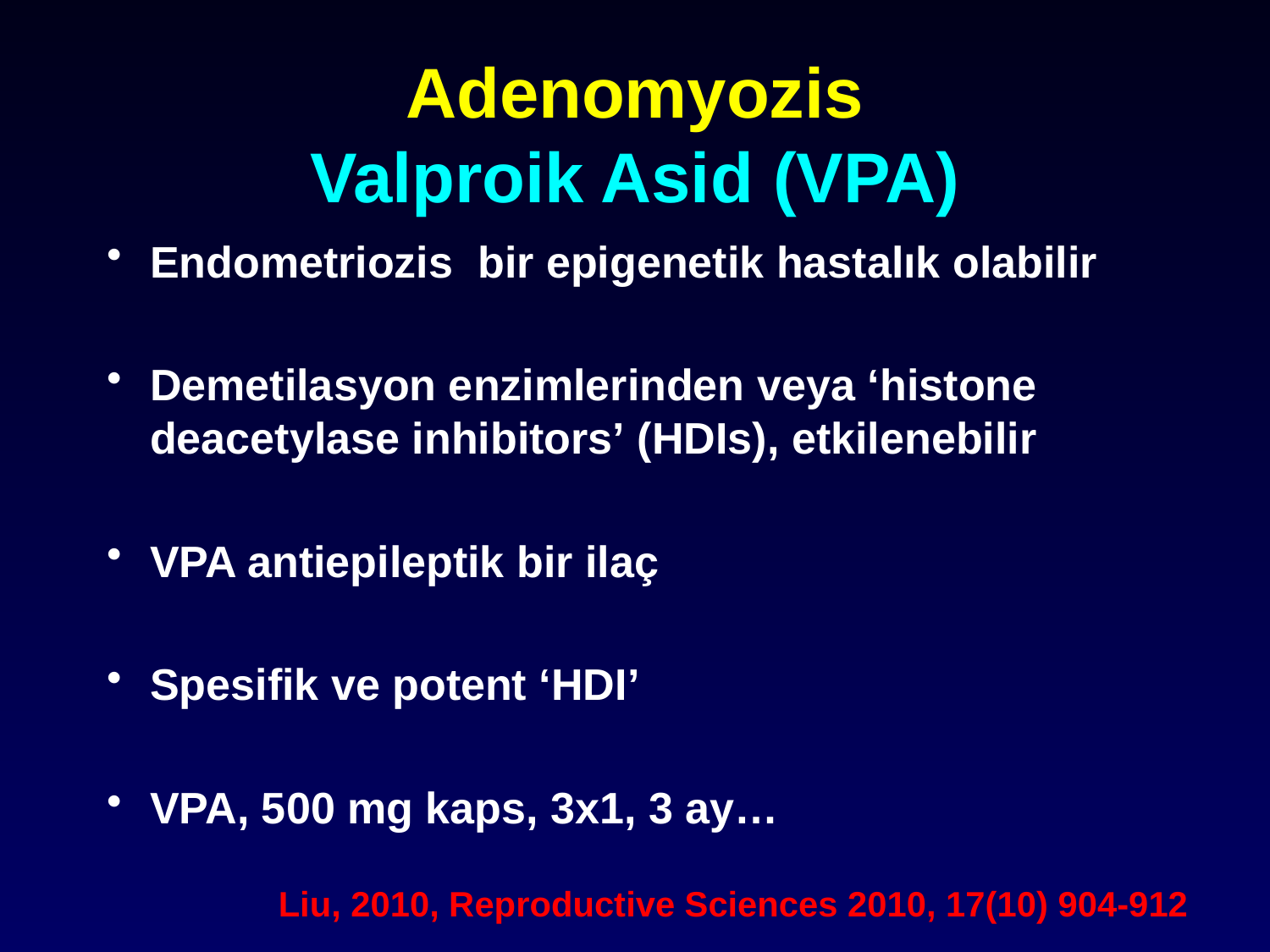

# Adenomyozis Valproik Asid (VPA)
Endometriozis  bir epigenetik hastalık olabilir

Demetilasyon enzimlerinden veya ‘histone deacetylase inhibitors’ (HDIs), etkilenebilir

VPA antiepileptik bir ilaç

Spesifik ve potent ‘HDI’

VPA, 500 mg kaps, 3x1, 3 ay…

Liu, 2010, Reproductive Sciences 2010, 17(10) 904-912